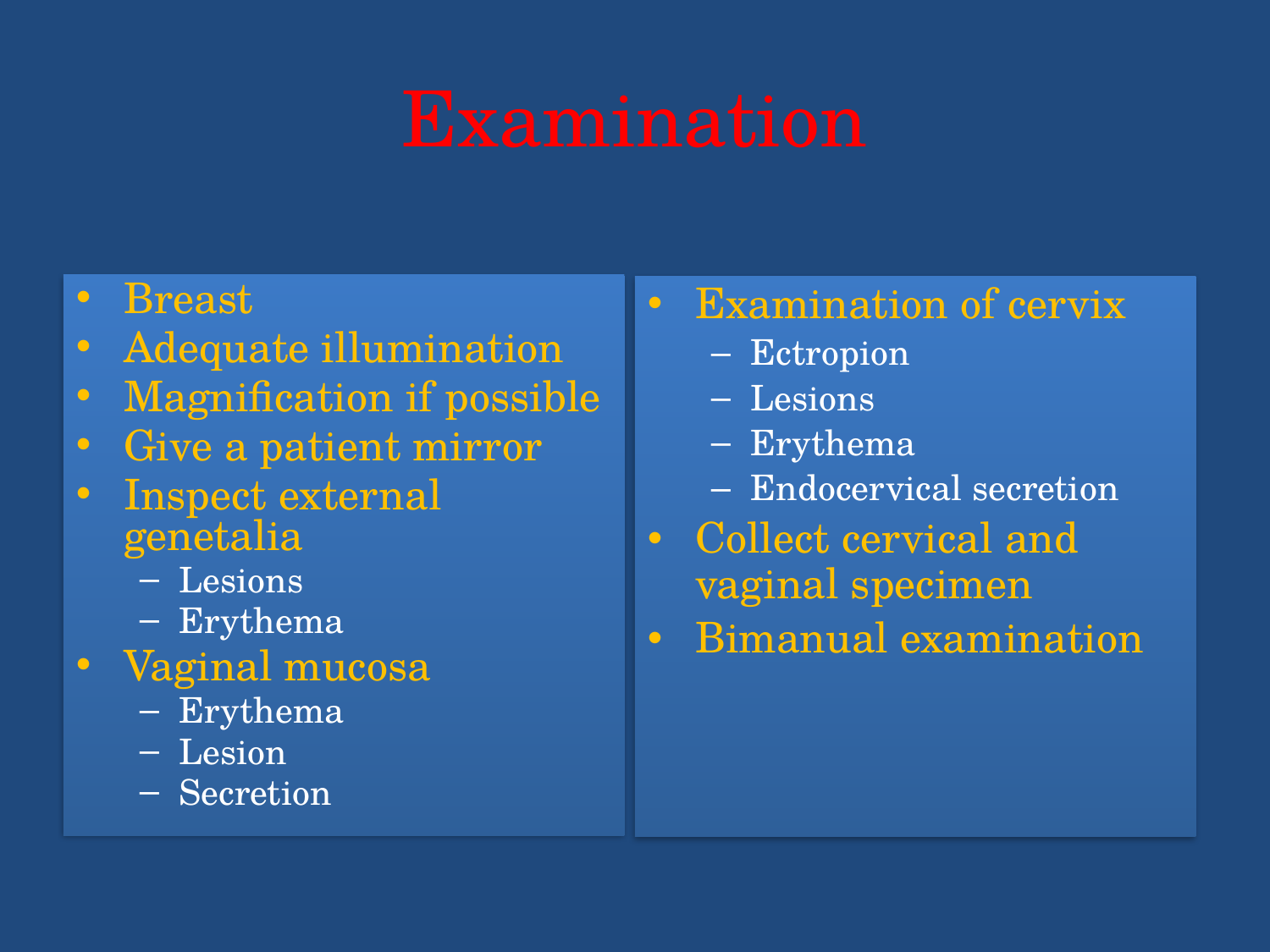

Examination
Breast
Adequate illumination
Magnification if possible
Give a patient mirror
Inspect external genetalia
Lesions
Erythema
Vaginal mucosa
Erythema
Lesion
Secretion

Examination of cervix
Ectropion
Lesions
Erythema
Endocervical secretion
Collect cervical and vaginal specimen
Bimanual examination